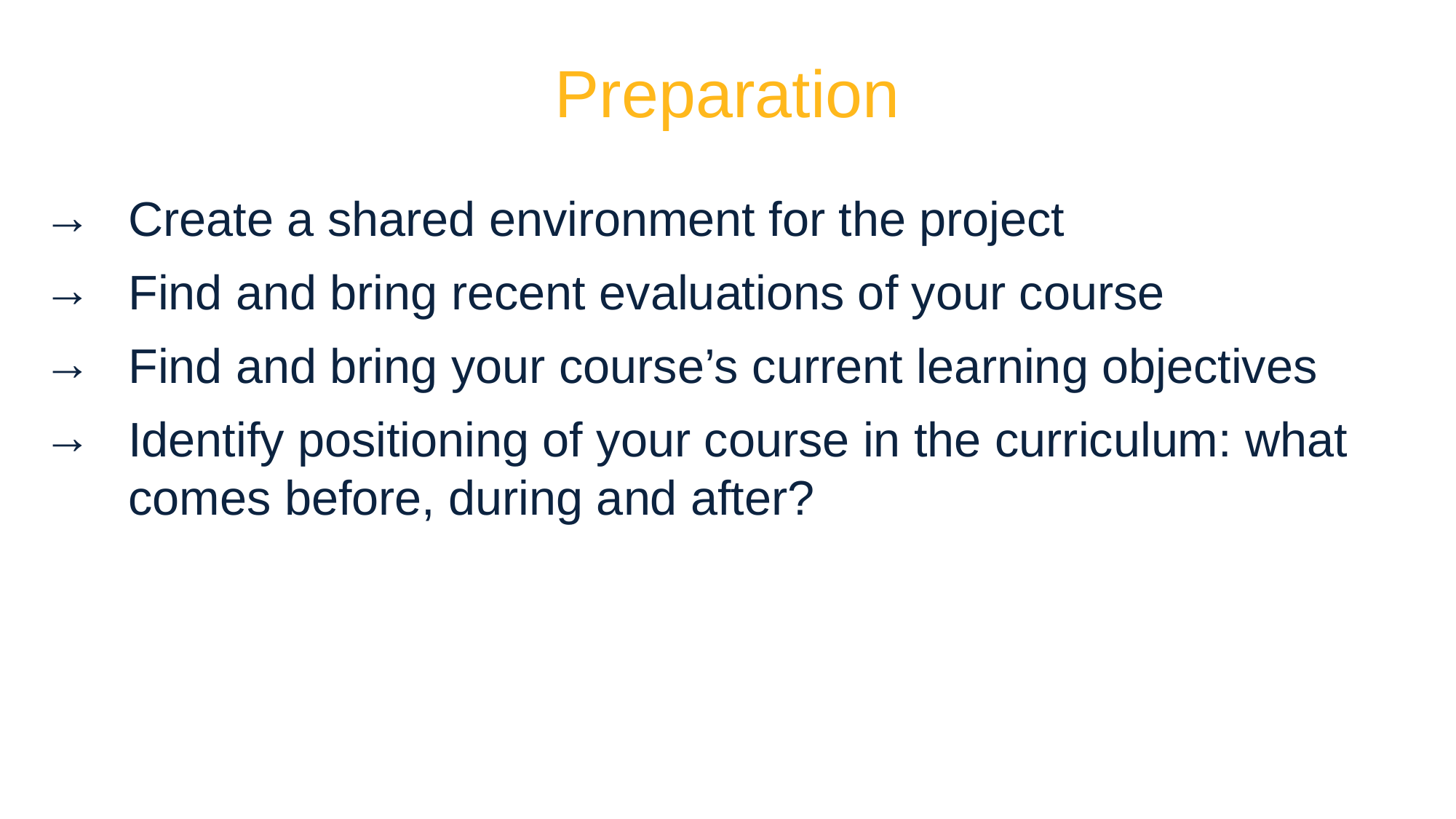

# Preparation
Create a shared environment for the project
Find and bring recent evaluations of your course
Find and bring your course’s current learning objectives
Identify positioning of your course in the curriculum: what comes before, during and after?